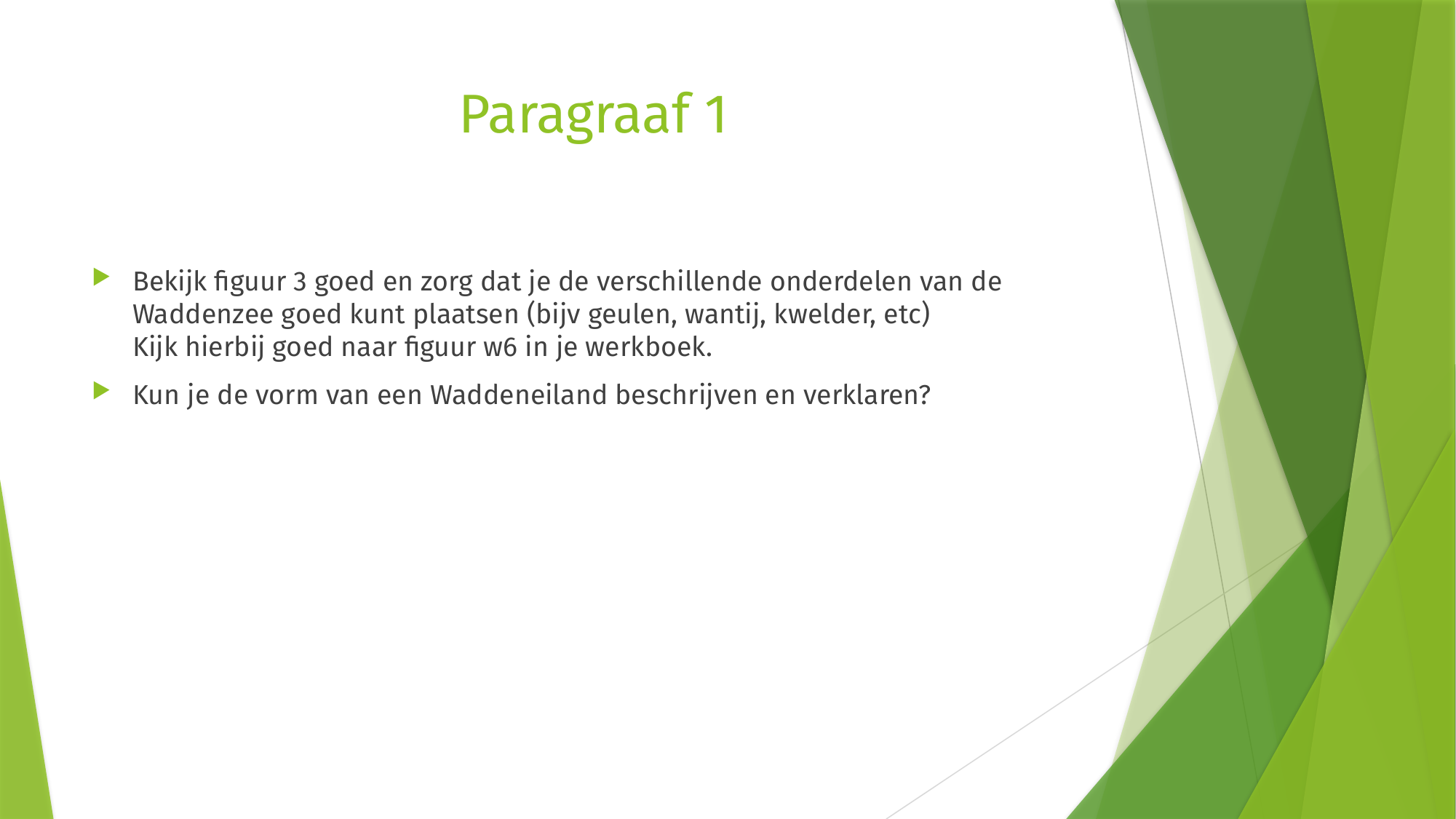

# Paragraaf 1
Bekijk figuur 3 goed en zorg dat je de verschillende onderdelen van de Waddenzee goed kunt plaatsen (bijv geulen, wantij, kwelder, etc)
Kijk hierbij goed naar figuur w6 in je werkboek.
Kun je de vorm van een Waddeneiland beschrijven en verklaren?